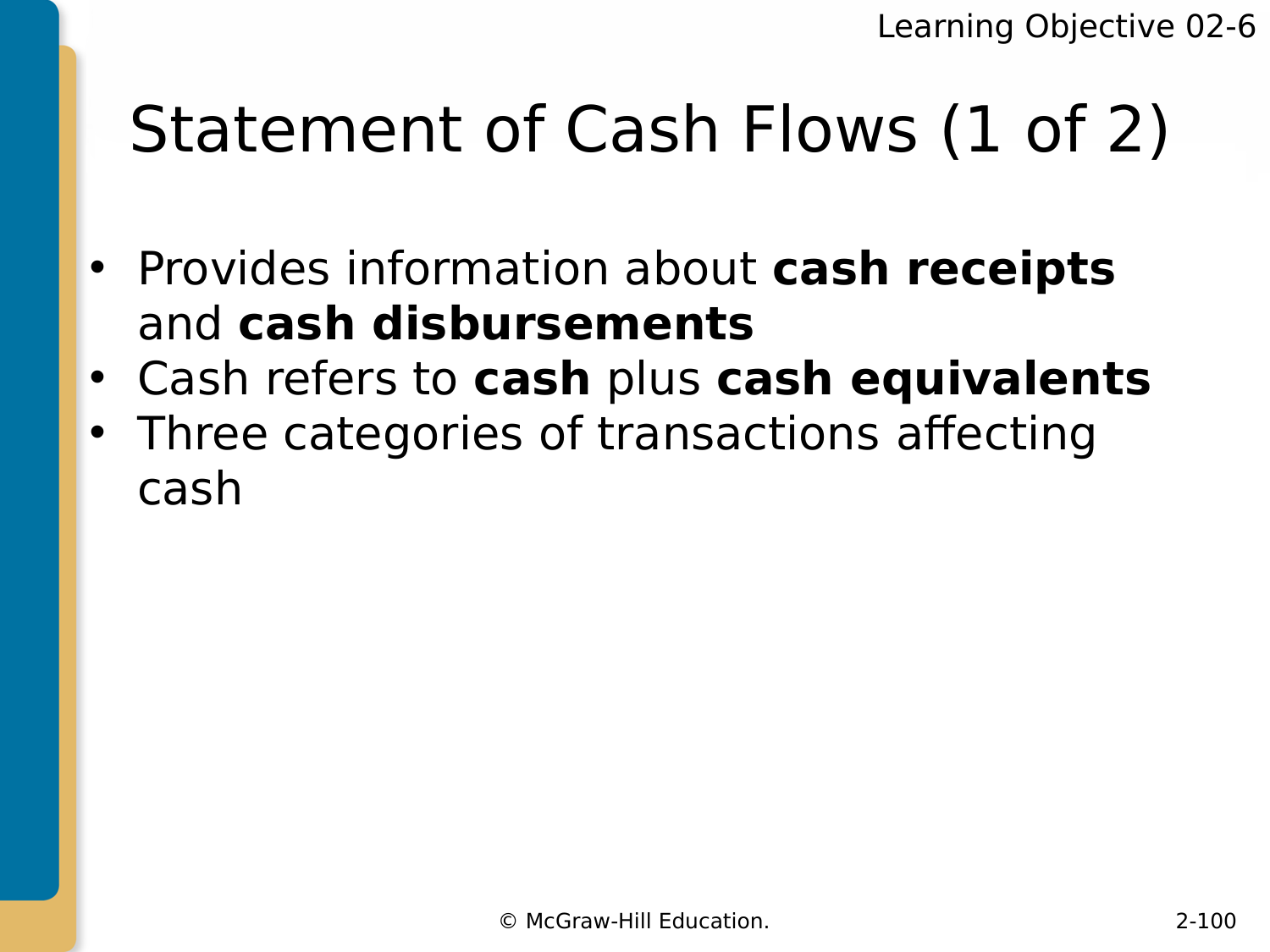

Learning Objective 02-6
# Statement of Cash Flows (1 of 2)
Provides information about cash receipts and cash disbursements
Cash refers to cash plus cash equivalents
Three categories of transactions affecting cash